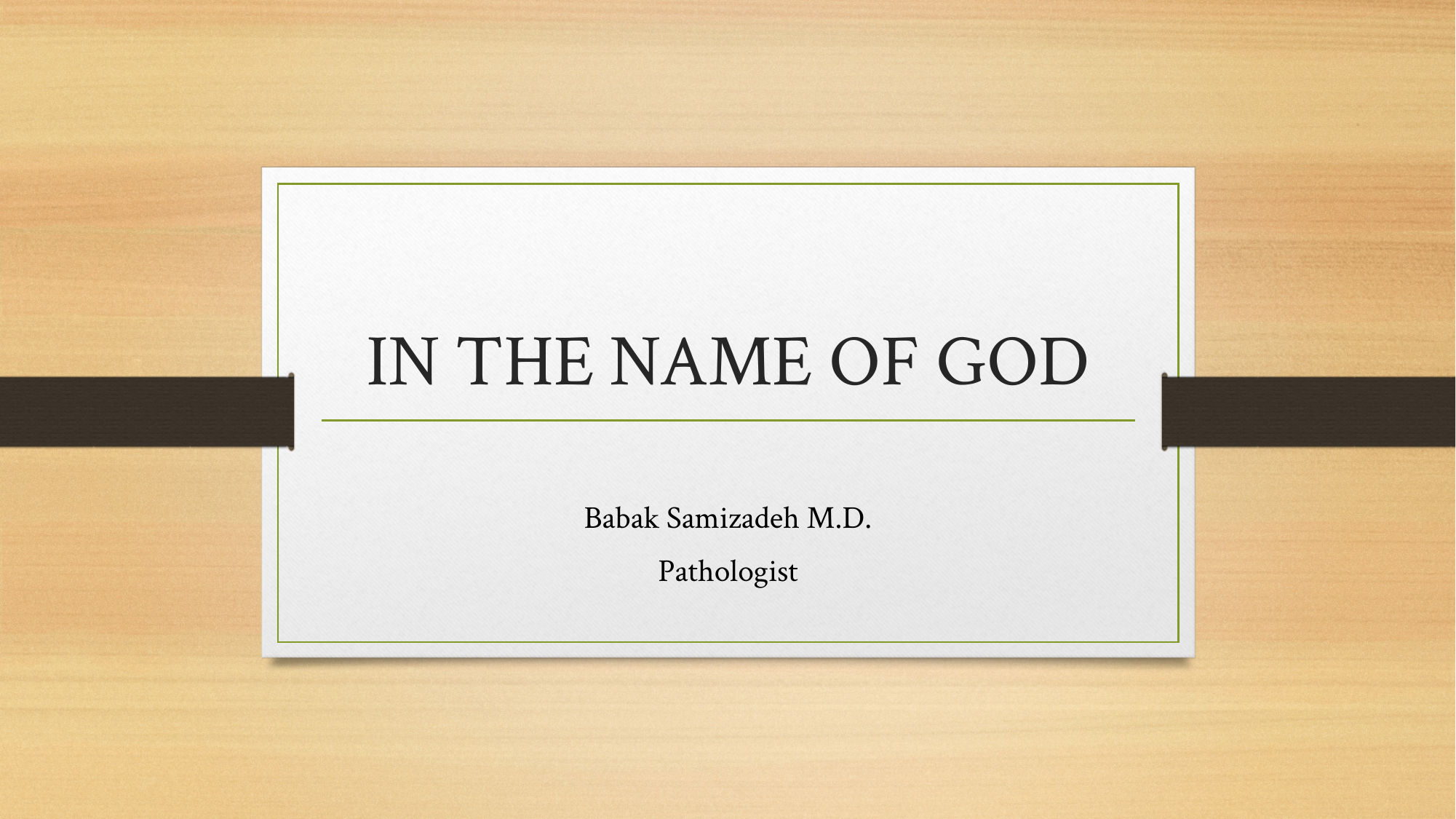

# IN THE NAME OF GOD

Babak Samizadeh M.D.
Pathologist